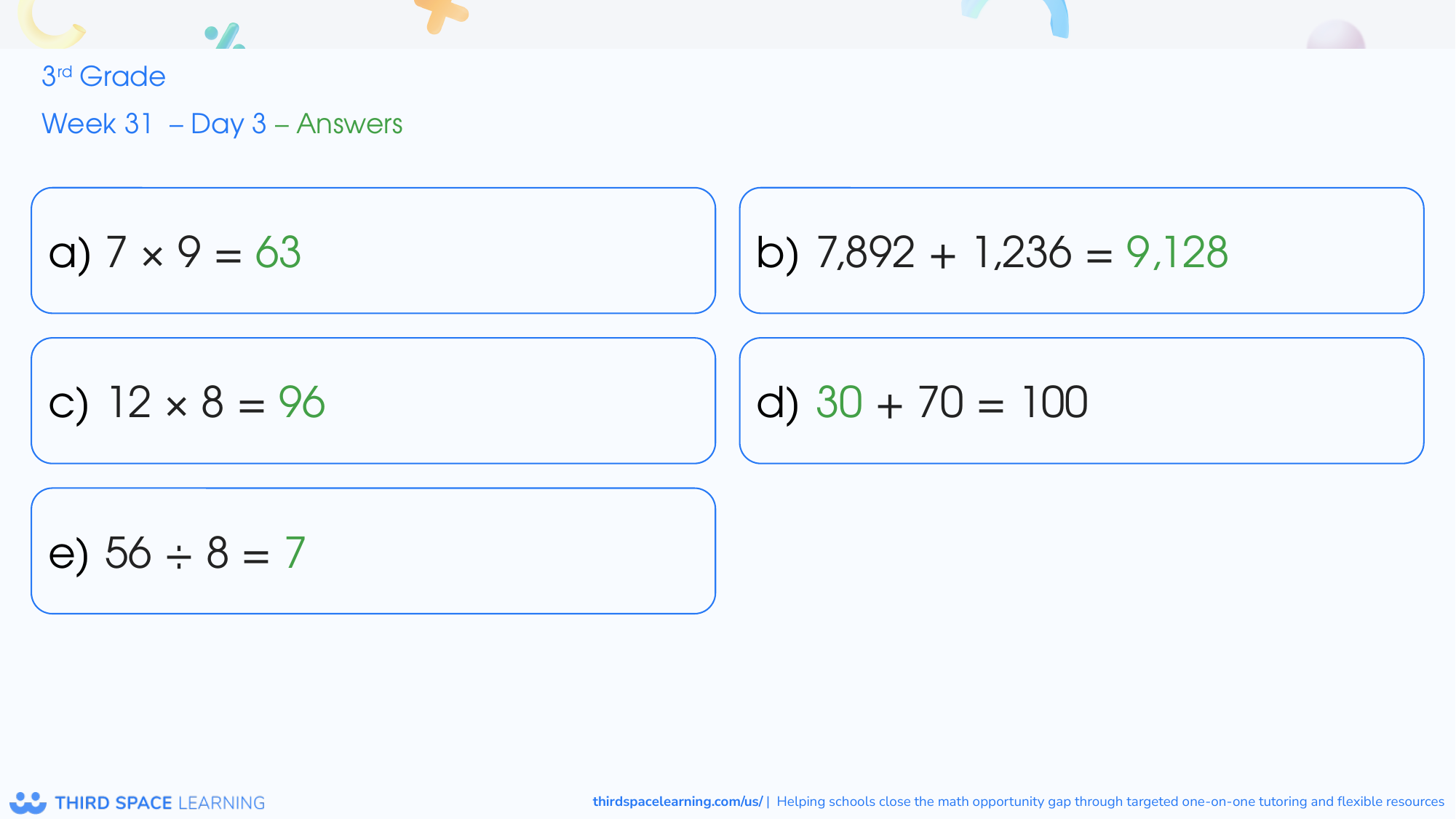

3rd Grade
Week 31  – Day 3 – Answers
7 × 9 = 63
7,892 + 1,236 = 9,128
12 × 8 = 96
30 + 70 = 100
56 ÷ 8 = 7